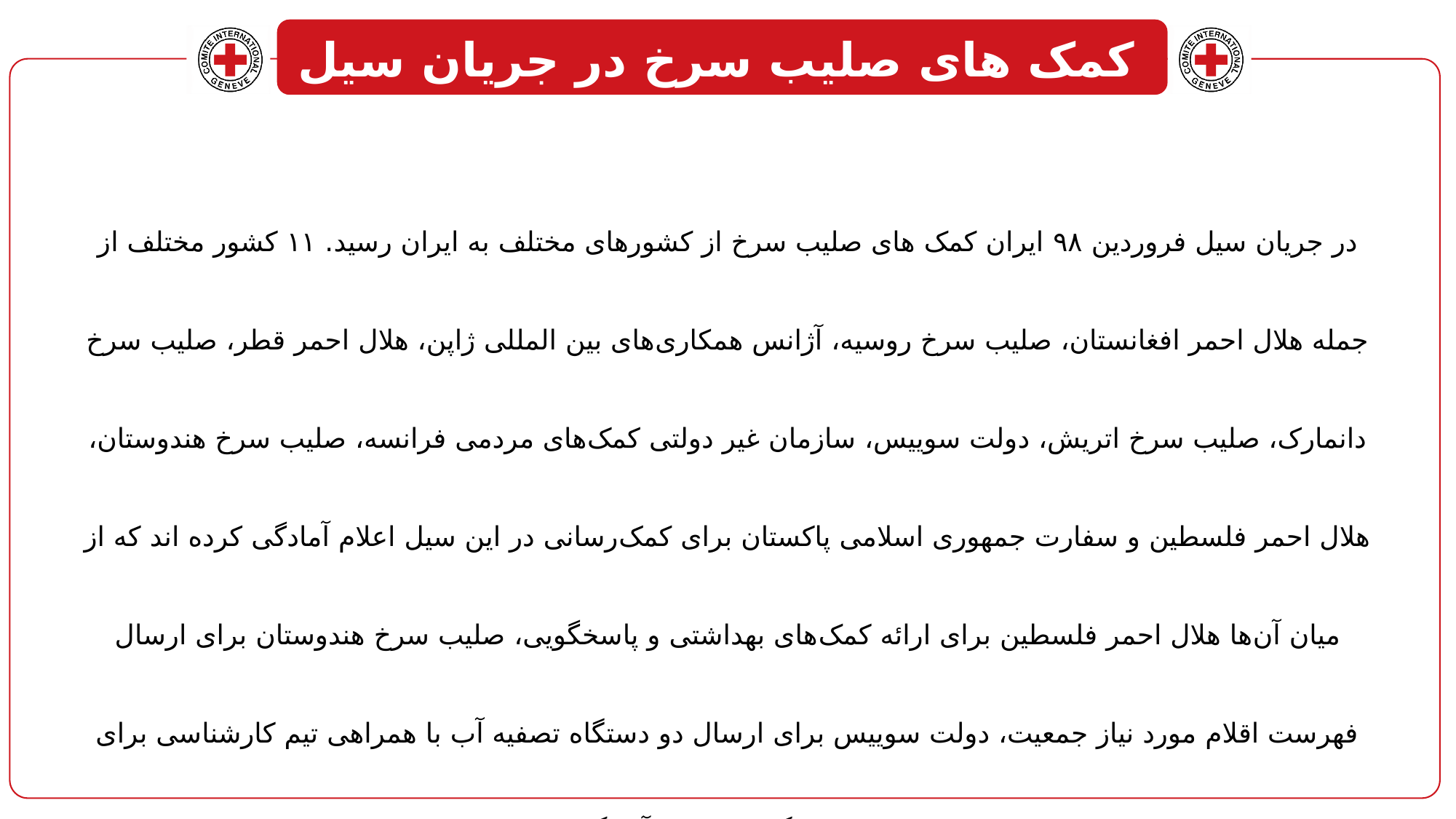

کمک های صلیب سرخ در جریان سیل ایران
در جریان سیل فروردین ۹۸ ایران کمک های صلیب سرخ از کشورهای مختلف به ایران رسید. ۱۱ کشور‌ مختلف از جمله هلال احمر افغانستان، صلیب سرخ روسیه، آژانس همکاری‌های بین المللی ژاپن، هلال احمر قطر، صلیب سرخ دانمارک، صلیب سرخ اتریش، دولت سوییس، سازمان غیر دولتی کمک‌های مردمی فرانسه، صلیب سرخ هندوستان، هلال احمر فلسطین و سفارت جمهوری اسلامی پاکستان برای کمک‌رسانی در این سیل اعلام آمادگی کرده اند که از میان آن‌ها هلال احمر فلسطین برای ارائه کمک‌های بهداشتی و پاسخگویی، صلیب سرخ هندوستان برای ارسال فهرست اقلام مورد نیاز جمعیت، دولت سوییس برای ارسال دو دستگاه تصفیه آب با همراهی تیم کارشناسی برای استفاده از دستگاه‌ها، اعلام آمادگی کردند.